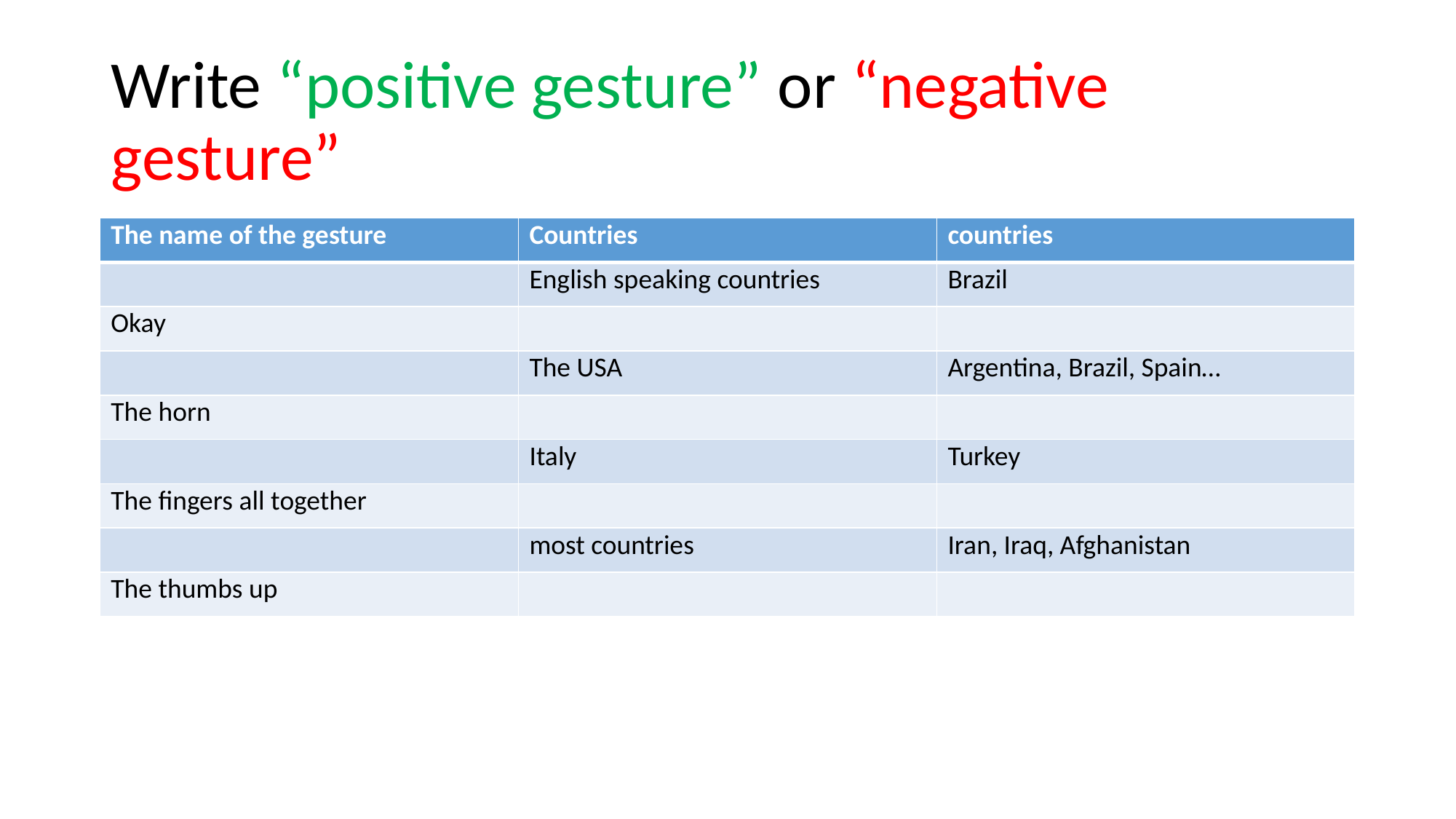

# Write “positive gesture” or “negative gesture”
| The name of the gesture | Countries | countries |
| --- | --- | --- |
|  | English speaking countries | Brazil |
| Okay |  |  |
|  | The USA | Argentina, Brazil, Spain… |
| The horn |  |  |
|  | Italy | Turkey |
| The fingers all together |  |  |
|  | most countries | Iran, Iraq, Afghanistan |
| The thumbs up |  |  |